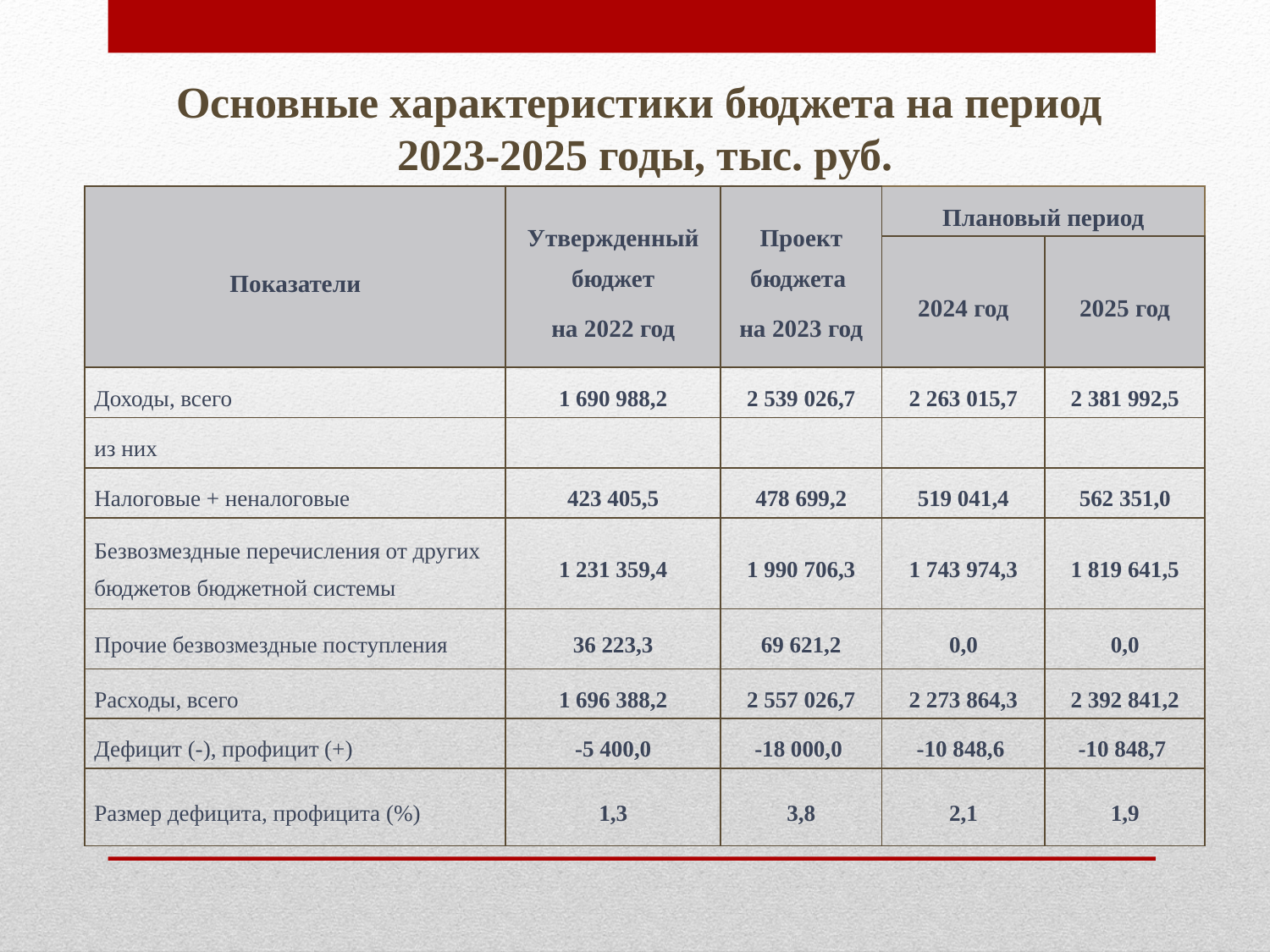

# Основные характеристики бюджета на период 2023-2025 годы, тыс. руб.
| Показатели | Утвержденный бюджет на 2022 год | Проект бюджета на 2023 год | Плановый период |  |
| --- | --- | --- | --- | --- |
|  |  |  | 2024 год | 2025 год |
| Доходы, всего | 1 690 988,2 | 2 539 026,7 | 2 263 015,7 | 2 381 992,5 |
| из них |  |  |  |  |
| Налоговые + неналоговые | 423 405,5 | 478 699,2 | 519 041,4 | 562 351,0 |
| Безвозмездные перечисления от других бюджетов бюджетной системы | 1 231 359,4 | 1 990 706,3 | 1 743 974,3 | 1 819 641,5 |
| Прочие безвозмездные поступления | 36 223,3 | 69 621,2 | 0,0 | 0,0 |
| Расходы, всего | 1 696 388,2 | 2 557 026,7 | 2 273 864,3 | 2 392 841,2 |
| Дефицит (-), профицит (+) | -5 400,0 | -18 000,0 | -10 848,6 | -10 848,7 |
| Размер дефицита, профицита (%) | 1,3 | 3,8 | 2,1 | 1,9 |